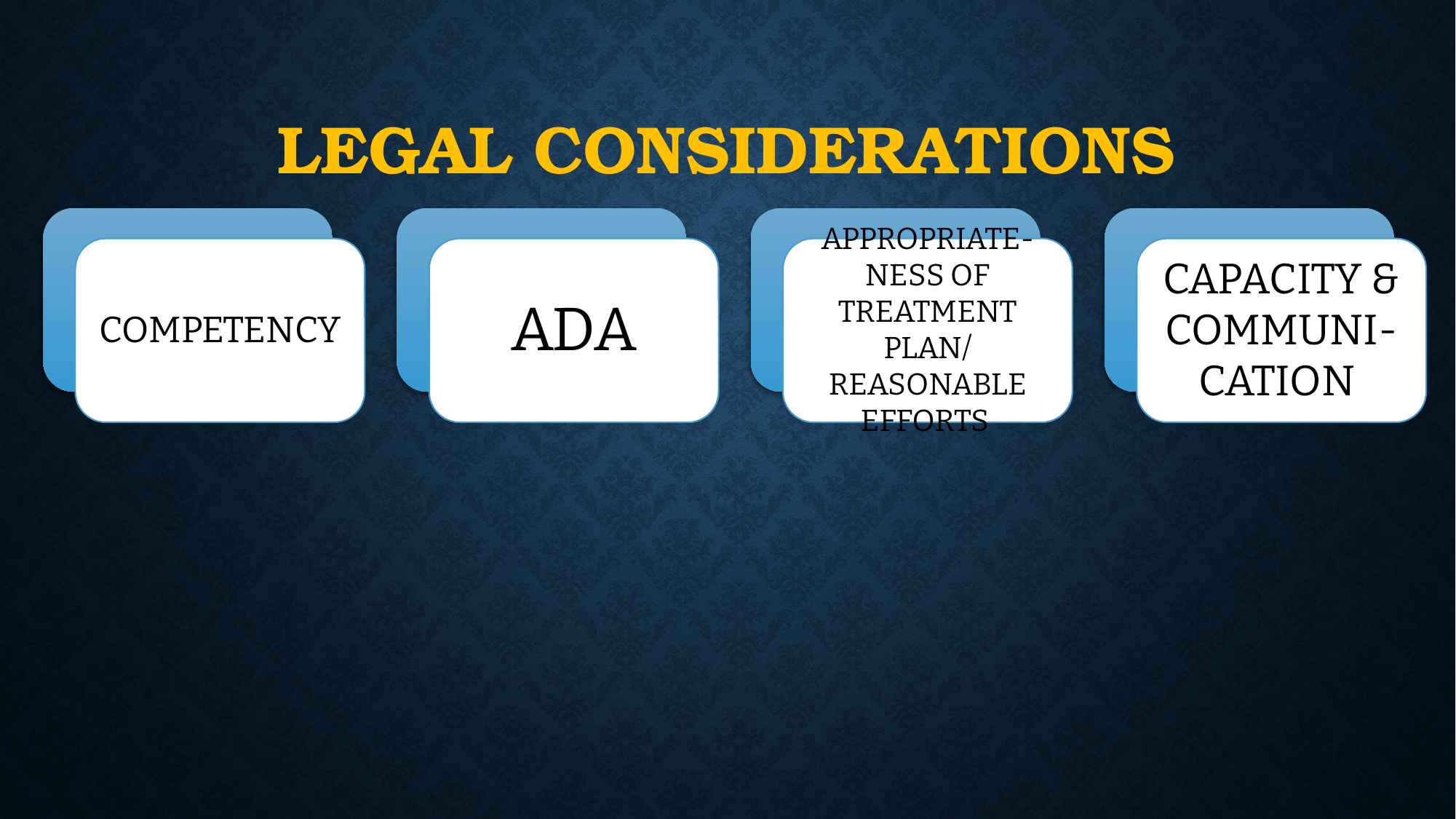

# LEGAL CONSIDERATIONS
COMPETENCY
ADA
APPROPRIATE-NESS OF TREATMENT PLAN/
REASONABLE EFFORTS
CAPACITY & COMMUNI-CATION